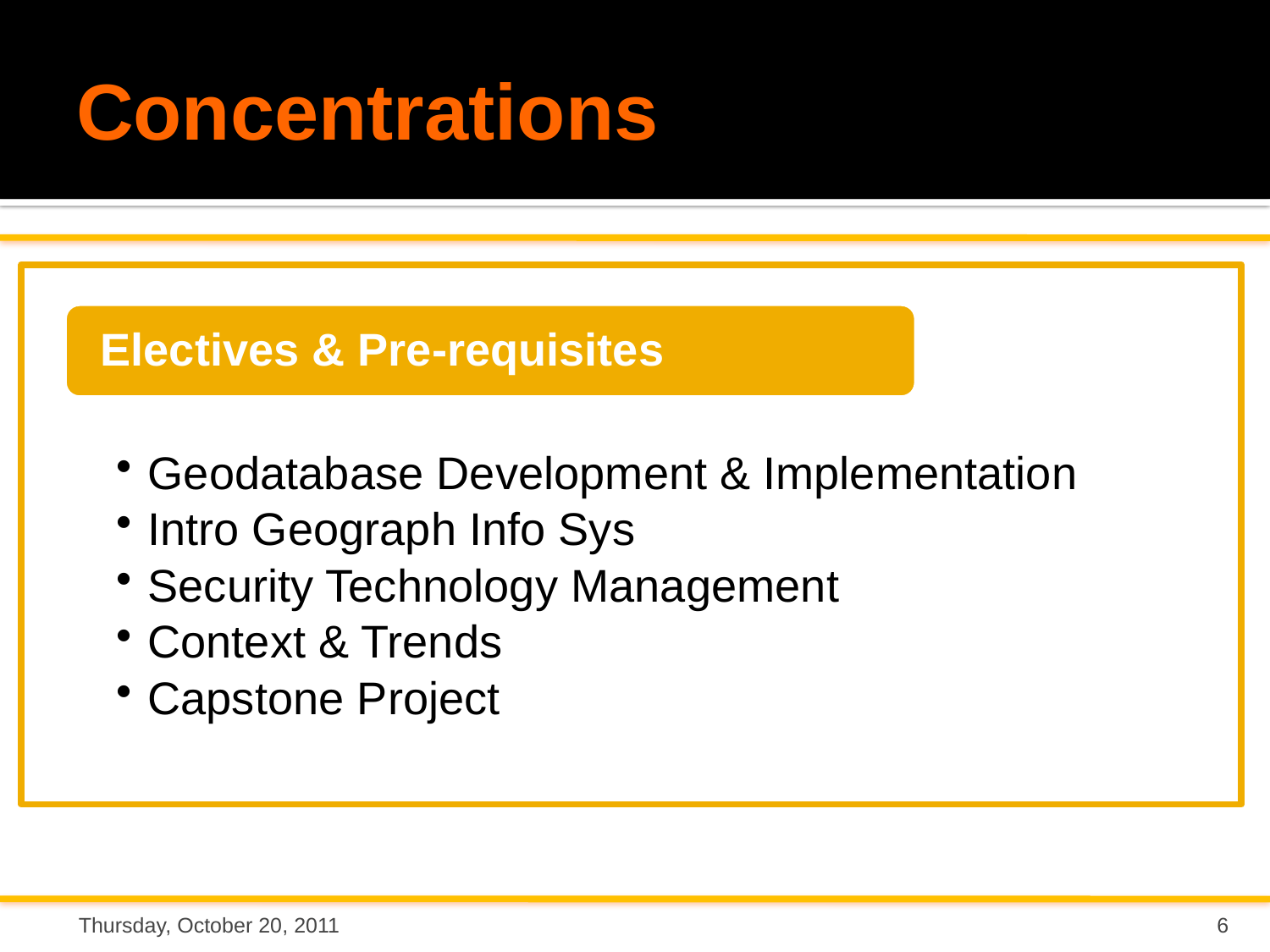

# Concentrations
Geodatabase Development & Implementation
Intro Geograph Info Sys
Security Technology Management
Context & Trends
Capstone Project
Electives & Pre-requisites
Thursday, October 20, 2011
6